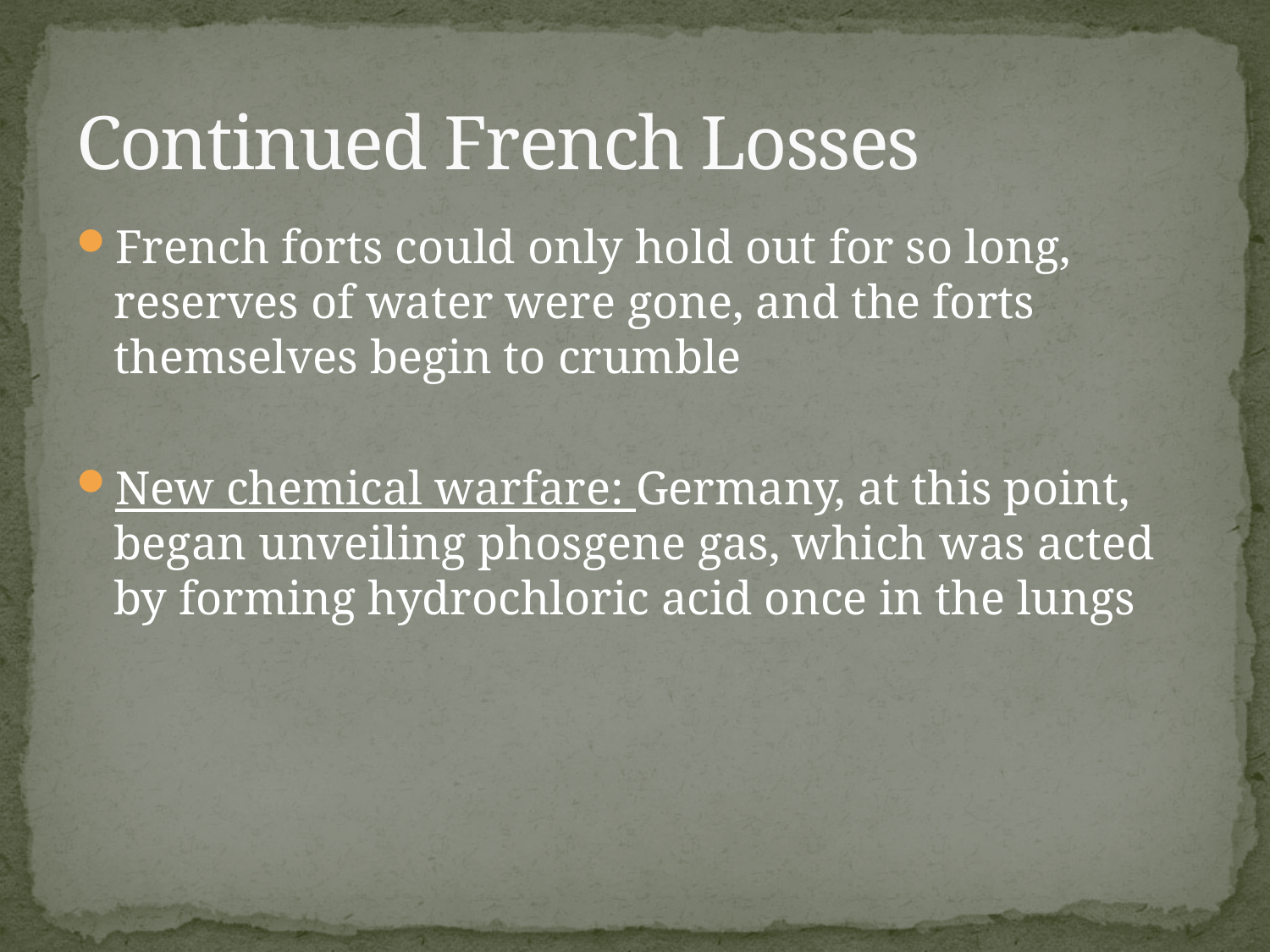

# Continued French Losses
French forts could only hold out for so long, reserves of water were gone, and the forts themselves begin to crumble

New chemical warfare: Germany, at this point, began unveiling phosgene gas, which was acted by forming hydrochloric acid once in the lungs